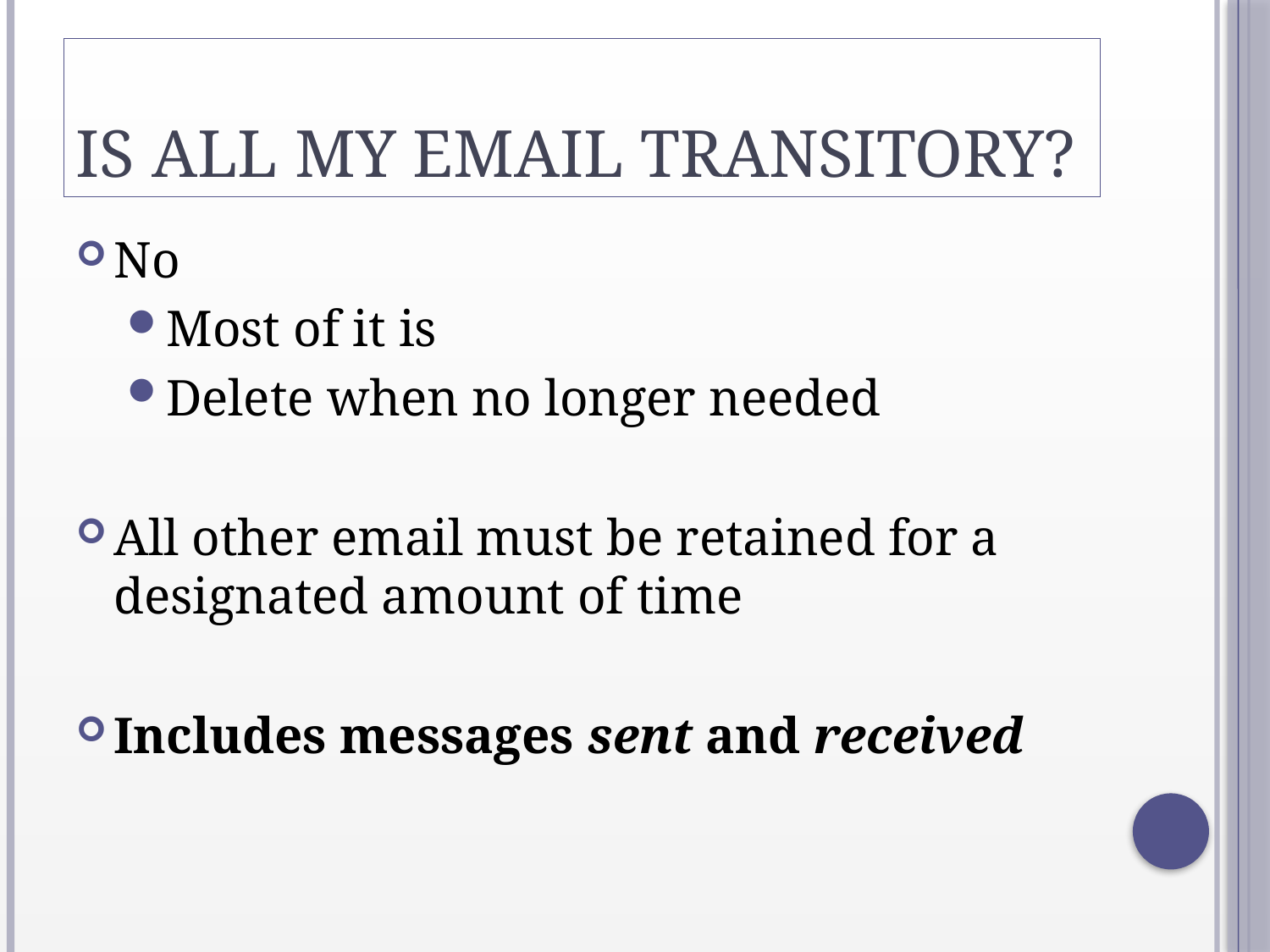

# Is all my email transitory?
No
Most of it is
Delete when no longer needed

All other email must be retained for a designated amount of time

Includes messages sent and received